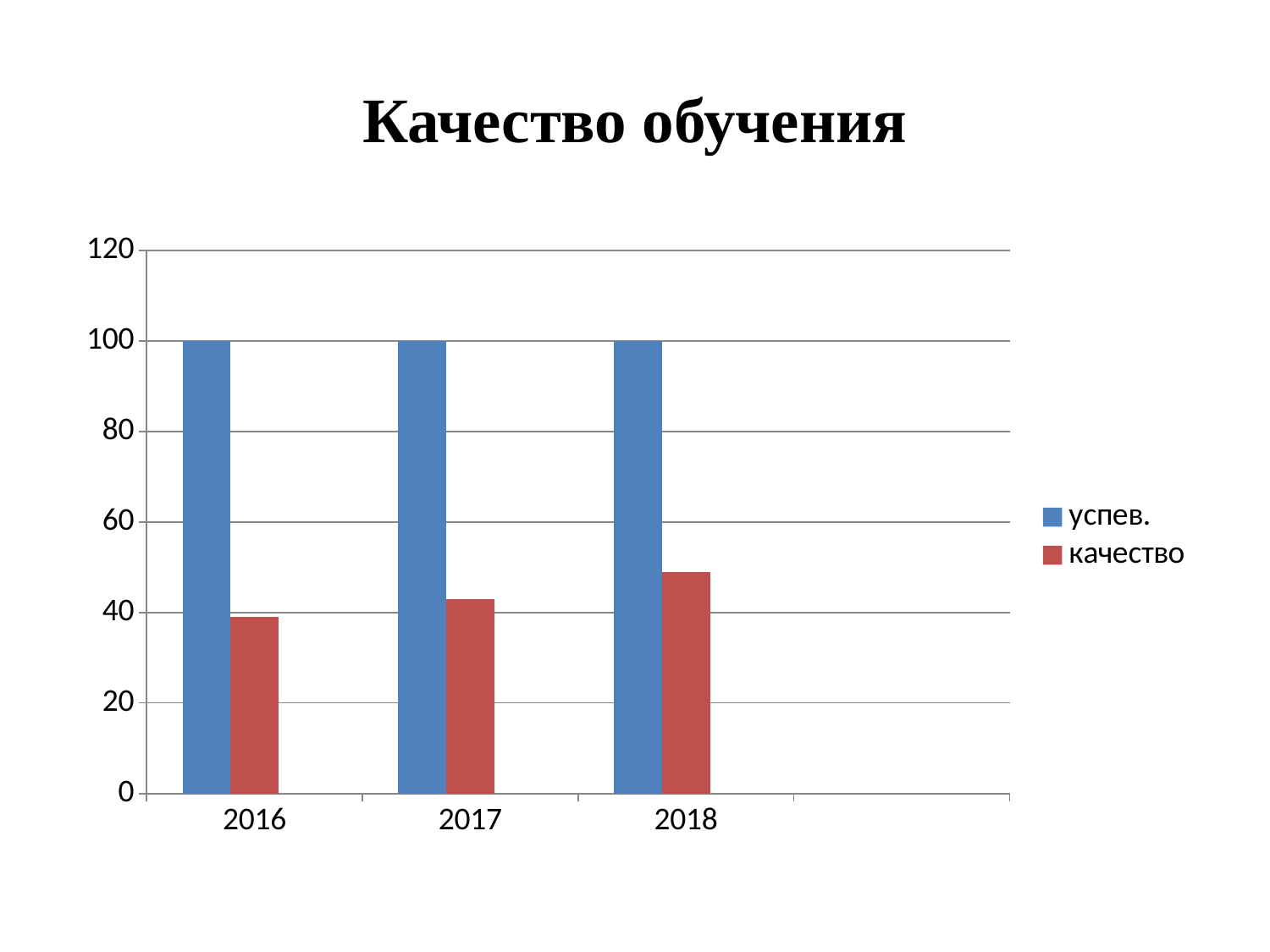

# Качество обучения

### Chart

| Category | успев. | качество | Столбец1 |
|---|---|---|---|
| 2016 | 100.0 | 39.0 | None |
| 2017 | 100.0 | 43.0 | None |
| 2018 | 100.0 | 49.0 | None |
|  | None | None | None |